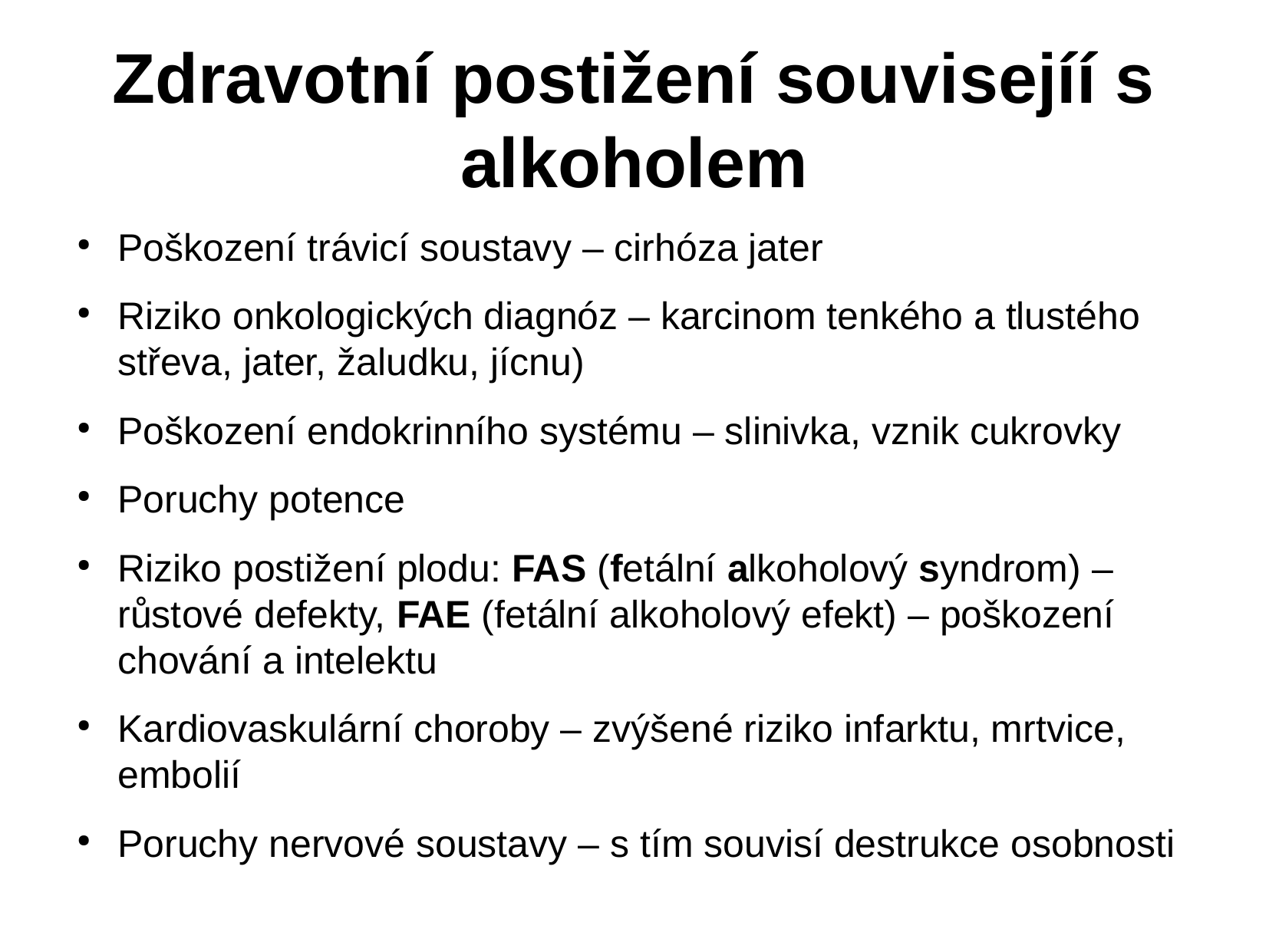

# Zdravotní postižení souvisejíí s alkoholem
Poškození trávicí soustavy – cirhóza jater
Riziko onkologických diagnóz – karcinom tenkého a tlustého střeva, jater, žaludku, jícnu)
Poškození endokrinního systému – slinivka, vznik cukrovky
Poruchy potence
Riziko postižení plodu: FAS (fetální alkoholový syndrom) – růstové defekty, FAE (fetální alkoholový efekt) – poškození chování a intelektu
Kardiovaskulární choroby – zvýšené riziko infarktu, mrtvice, embolií
Poruchy nervové soustavy – s tím souvisí destrukce osobnosti